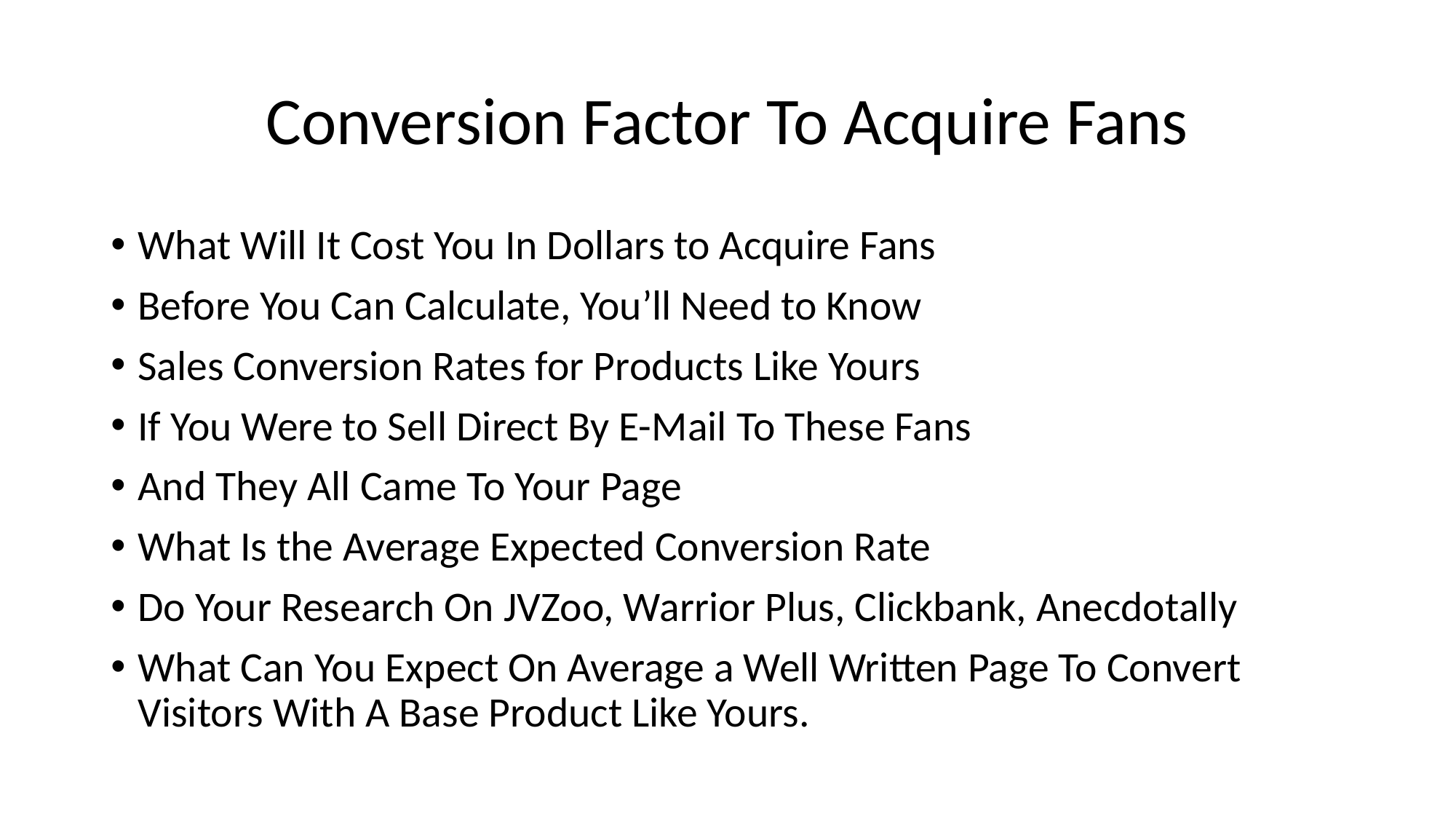

# Conversion Factor To Acquire Fans
What Will It Cost You In Dollars to Acquire Fans
Before You Can Calculate, You’ll Need to Know
Sales Conversion Rates for Products Like Yours
If You Were to Sell Direct By E-Mail To These Fans
And They All Came To Your Page
What Is the Average Expected Conversion Rate
Do Your Research On JVZoo, Warrior Plus, Clickbank, Anecdotally
What Can You Expect On Average a Well Written Page To Convert Visitors With A Base Product Like Yours.